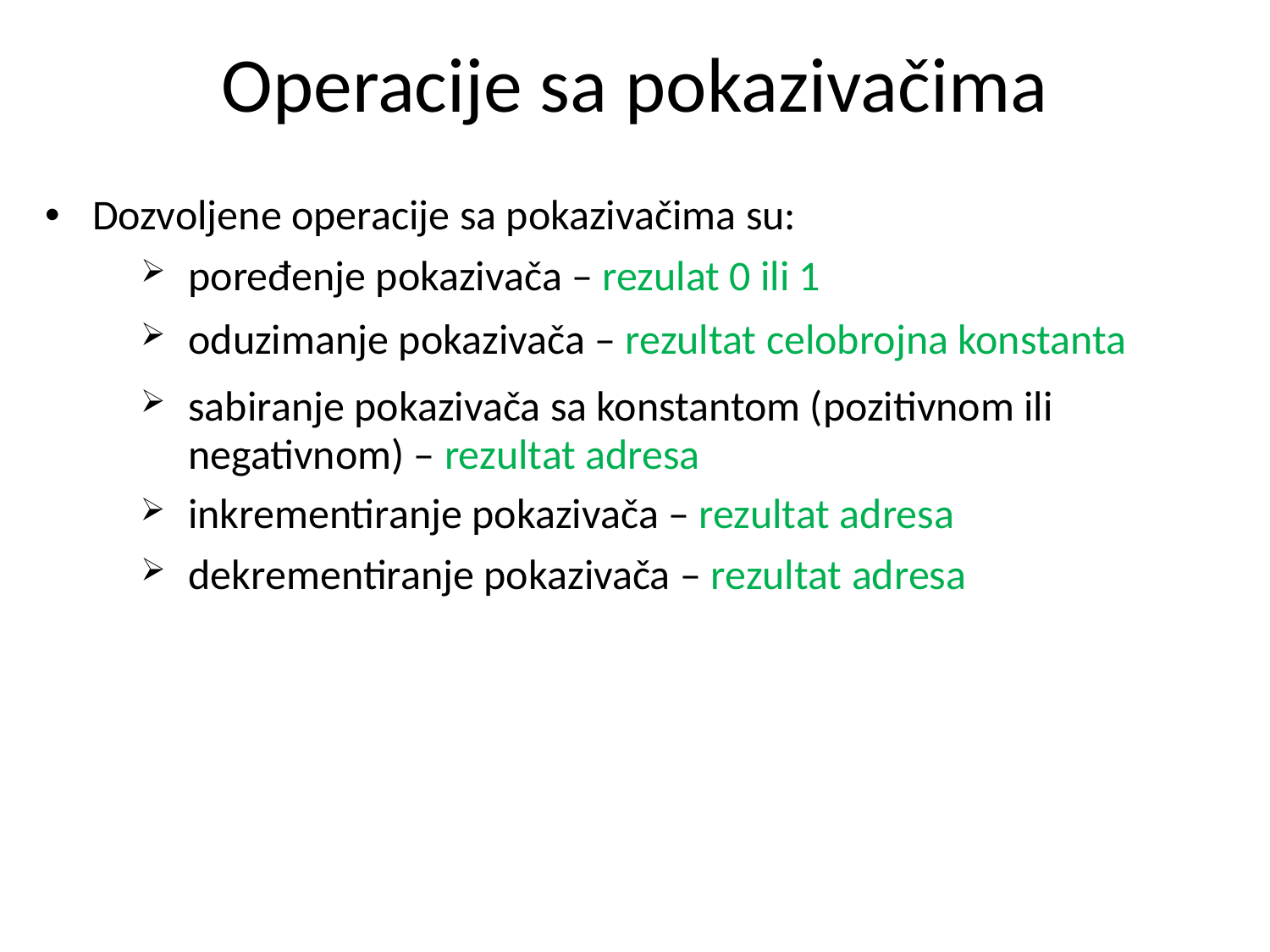

# Operacije sa pokazivačima
Dozvoljene operacije sa pokazivačima su:
poređenje pokazivača – rezulat 0 ili 1
oduzimanje pokazivača – rezultat celobrojna konstanta
sabiranje pokazivača sa konstantom (pozitivnom ili negativnom) – rezultat adresa
inkrementiranje pokazivača – rezultat adresa
dekrementiranje pokazivača – rezultat adresa